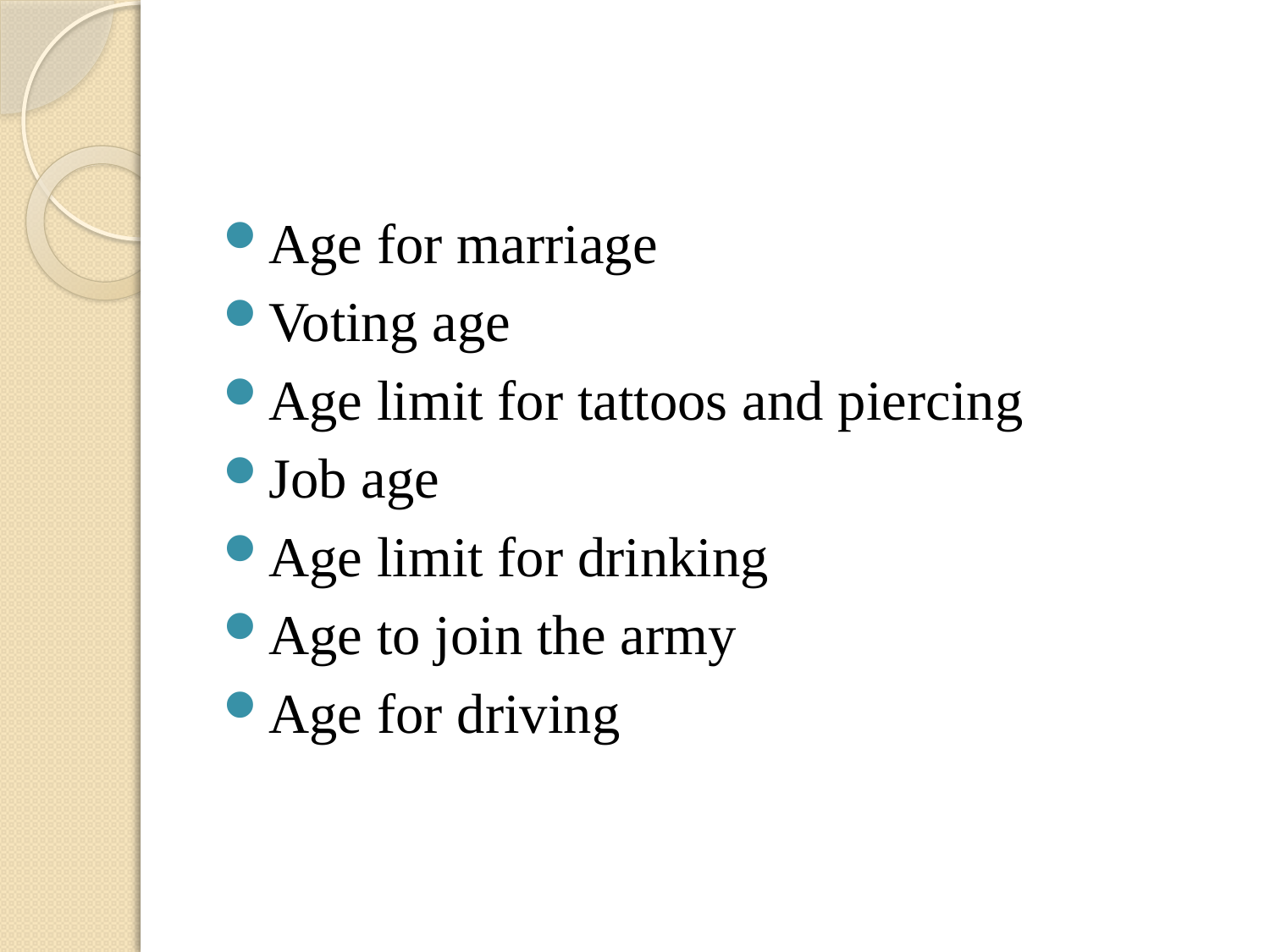

#
Age for marriage
Voting age
Age limit for tattoos and piercing
Job age
Age limit for drinking
Age to join the army
Age for driving